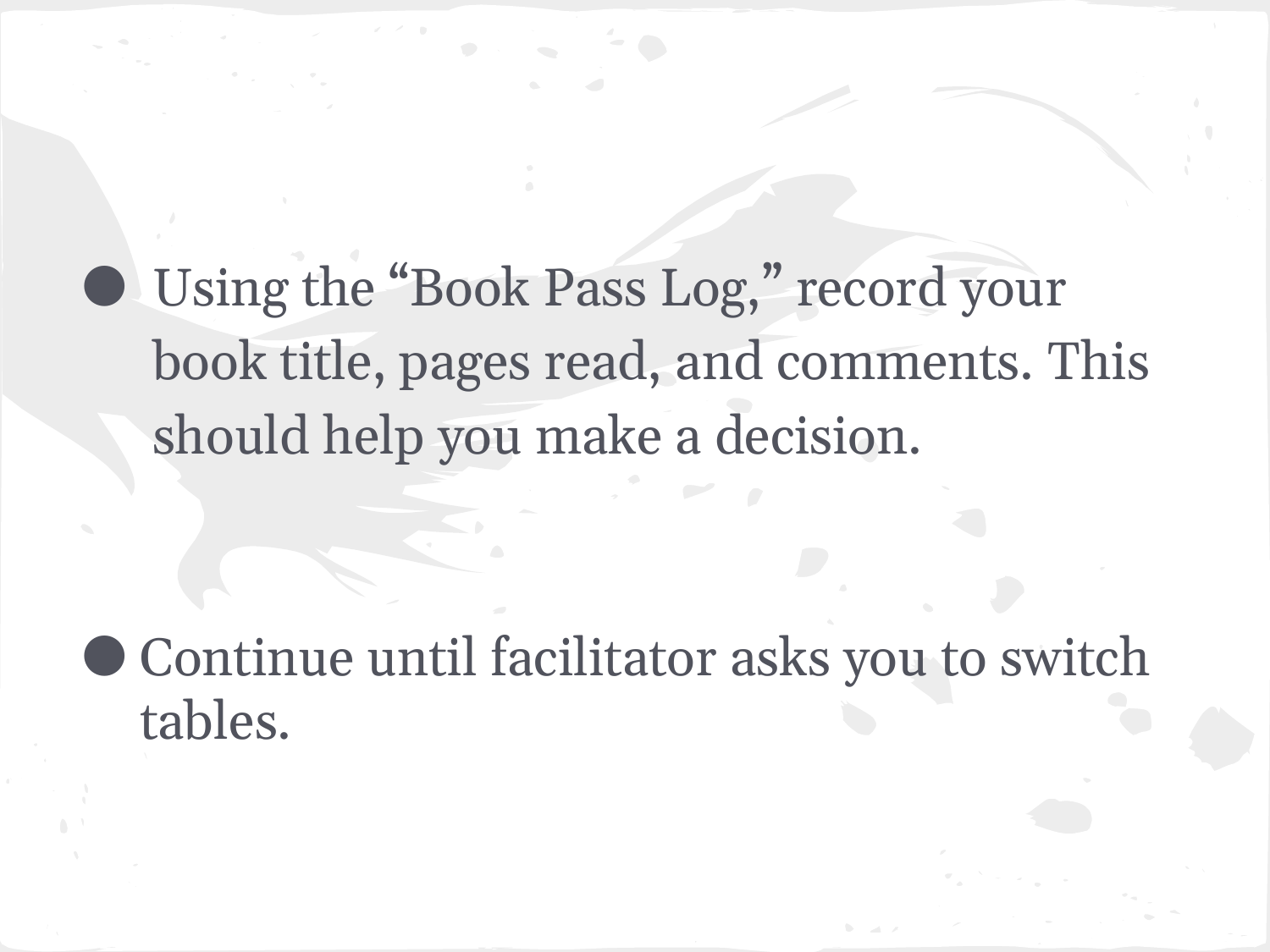

#
 Using the “Book Pass Log,” record your
      book title, pages read, and comments. This
      should help you make a decision.

Continue until facilitator asks you to switch tables.